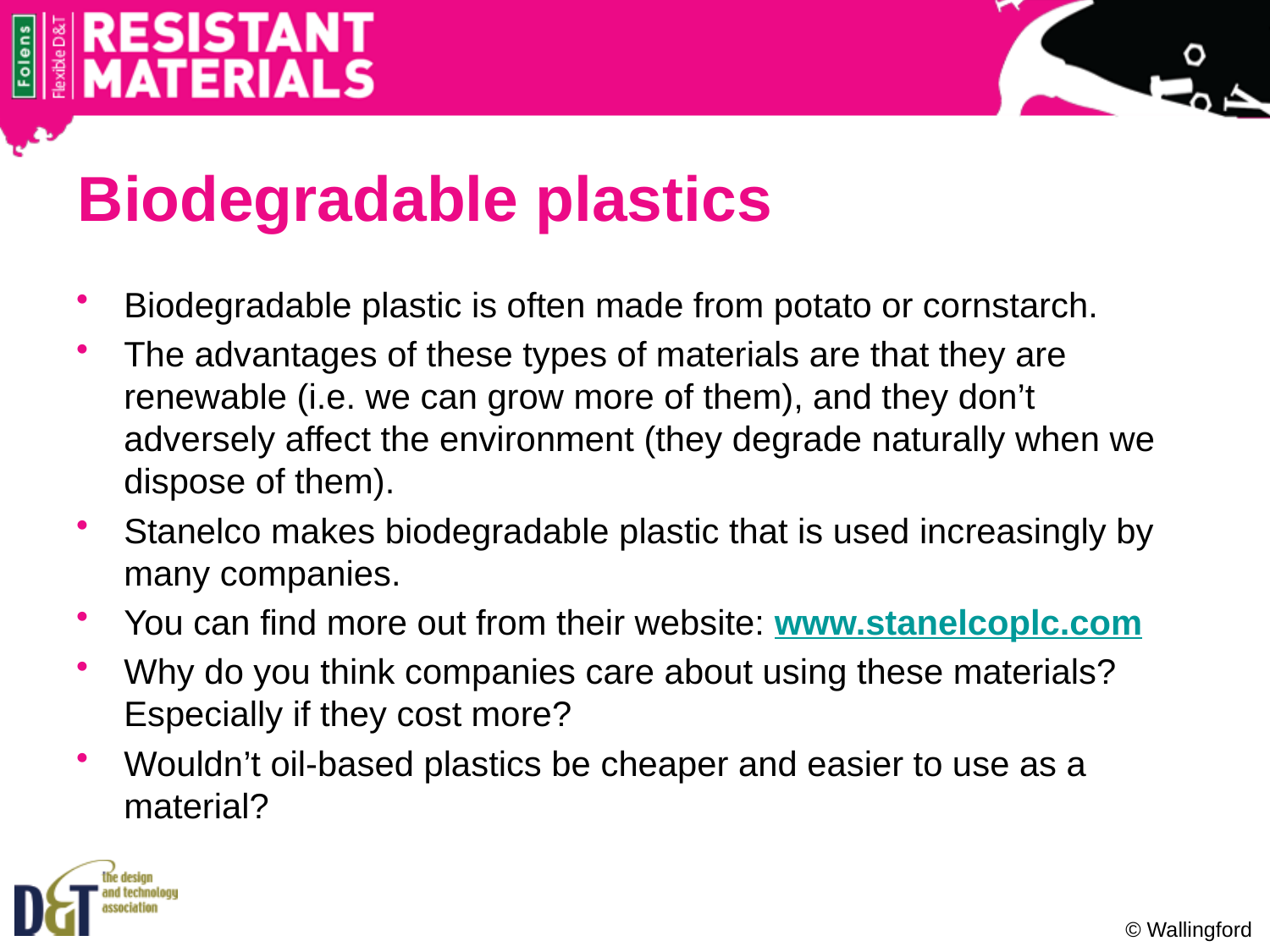

# Biodegradable plastics
Biodegradable plastic is often made from potato or cornstarch.
The advantages of these types of materials are that they are renewable (i.e. we can grow more of them), and they don’t adversely affect the environment (they degrade naturally when we dispose of them).
Stanelco makes biodegradable plastic that is used increasingly by many companies.
You can find more out from their website: www.stanelcoplc.com
Why do you think companies care about using these materials? Especially if they cost more?
Wouldn’t oil-based plastics be cheaper and easier to use as a material?
© Wallingford